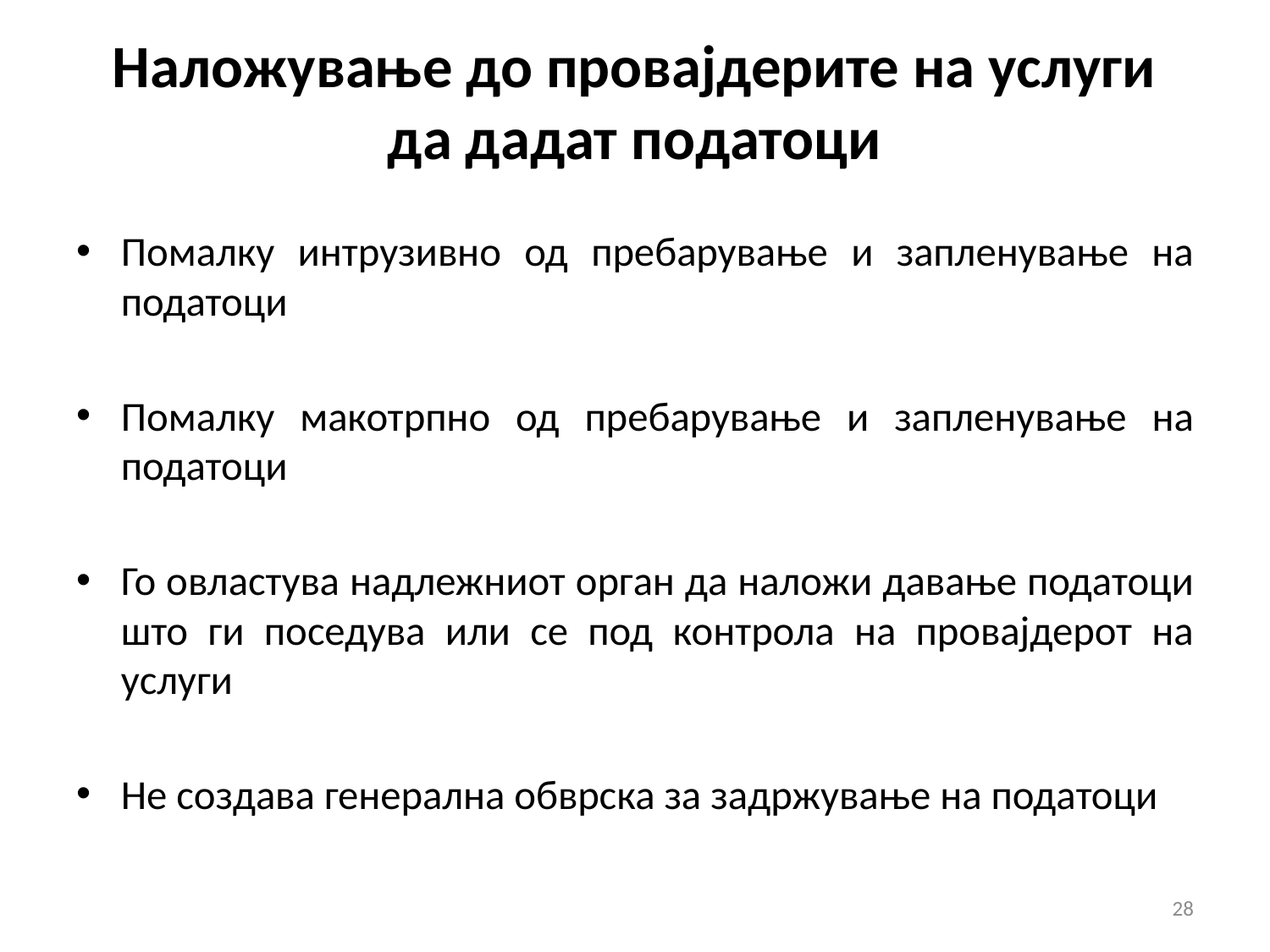

# Наложување до провајдерите на услуги да дадат податоци
Помалку интрузивно од пребарување и запленување на податоци

Помалку макотрпно од пребарување и запленување на податоци

Го овластува надлежниот орган да наложи давање податоци што ги поседува или се под контрола на провајдерот на услуги

Не создава генерална обврска за задржување на податоци

28